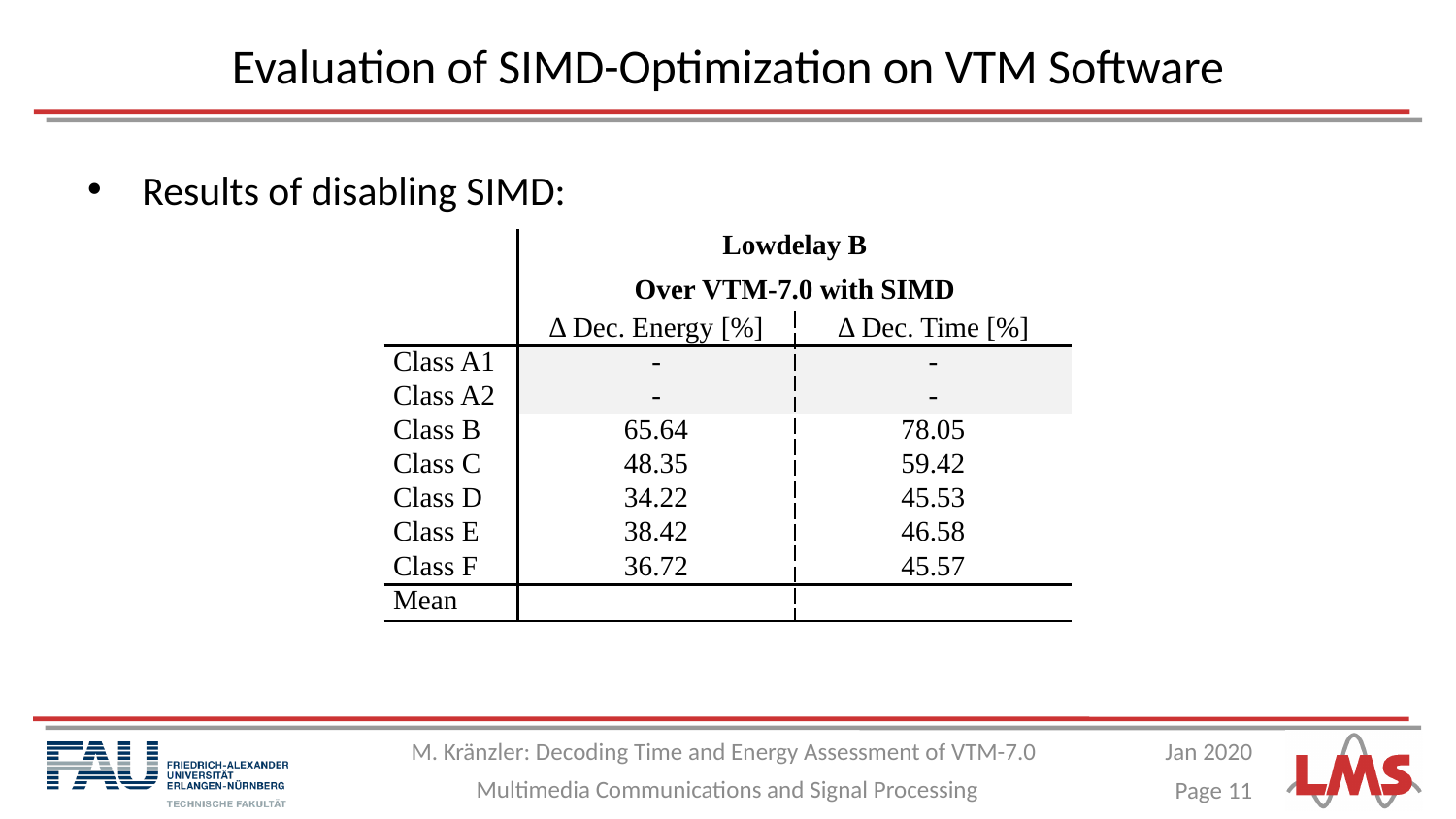

# Evaluation of SIMD-Optimization on VTM Software
Results of disabling SIMD:
|  | Lowdelay B Over VTM-7.0 with SIMD |  |
| --- | --- | --- |
|  | Δ Dec. Energy [%] | Δ Dec. Time [%] |
| Class A1 | - | - |
| Class A2 | - | - |
| Class B | 65.64 | 78.05 |
| Class C | 48.35 | 59.42 |
| Class D | 34.22 | 45.53 |
| Class E | 38.42 | 46.58 |
| Class F | 36.72 | 45.57 |
| Mean |  |  |